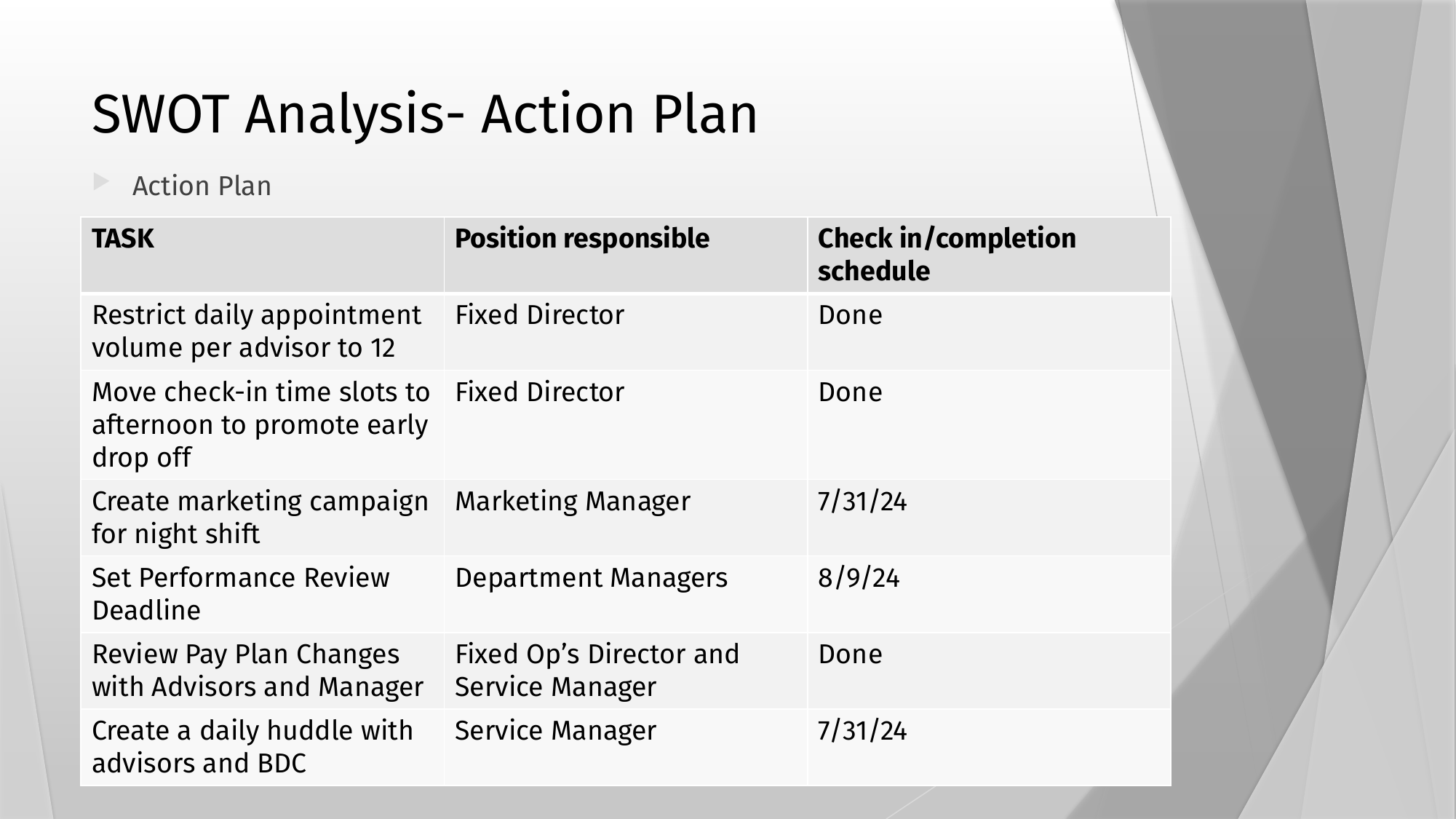

# SWOT Analysis- Action Plan
Action Plan

| TASK | Position responsible | Check in/completion schedule |
| --- | --- | --- |
| Restrict daily appointment volume per advisor to 12 | Fixed Director | Done |
| Move check-in time slots to afternoon to promote early drop off | Fixed Director | Done |
| Create marketing campaign for night shift | Marketing Manager | 7/31/24 |
| Set Performance Review Deadline | Department Managers | 8/9/24 |
| Review Pay Plan Changes with Advisors and Manager | Fixed Op’s Director and Service Manager | Done |
| Create a daily huddle with advisors and BDC | Service Manager | 7/31/24 |